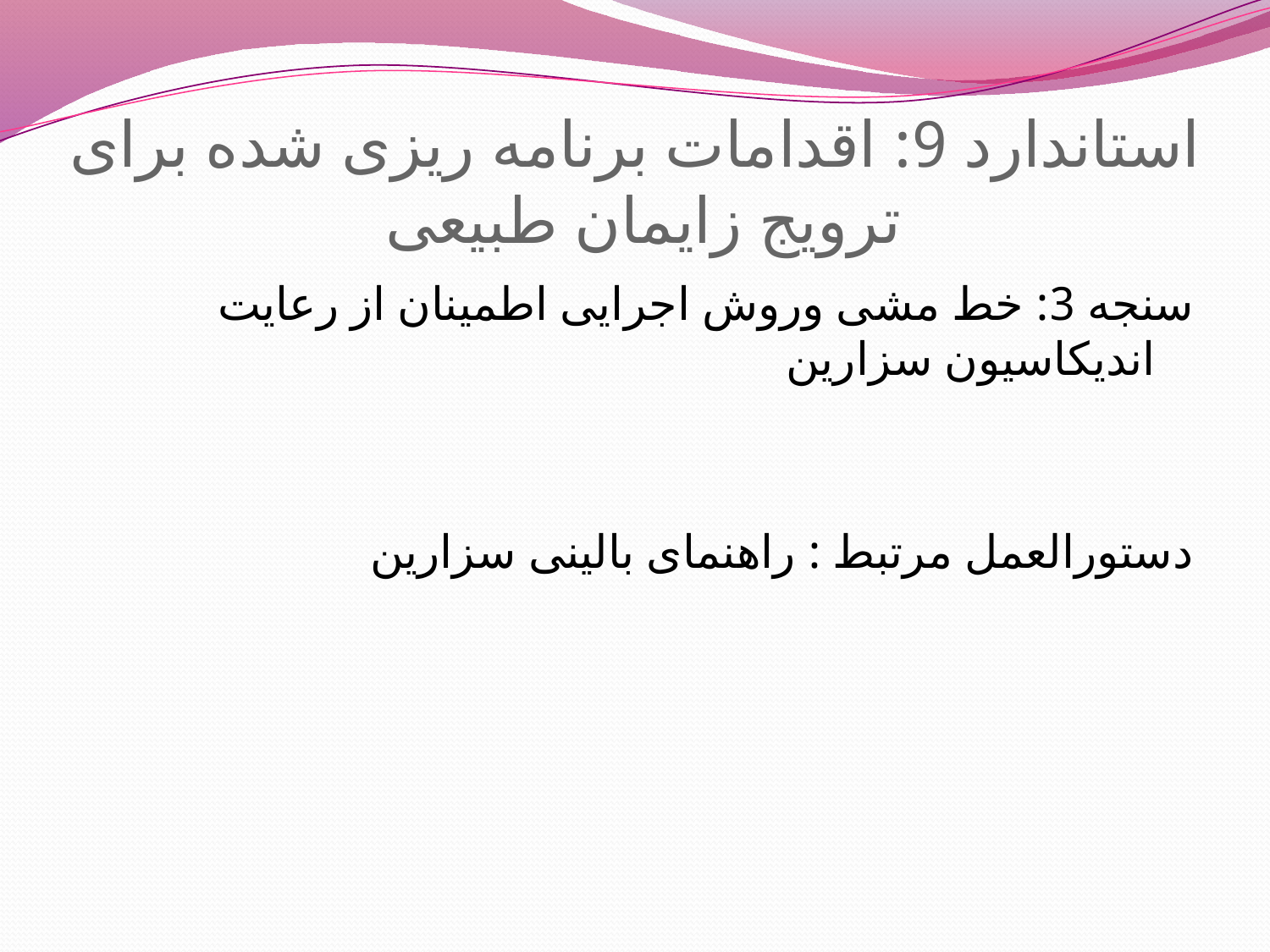

# استاندارد 9: اقدامات برنامه ریزی شده برای ترویج زایمان طبیعی
سنجه 3: خط مشی وروش اجرایی اطمینان از رعایت اندیکاسیون سزارین

دستورالعمل مرتبط : راهنمای بالینی سزارین